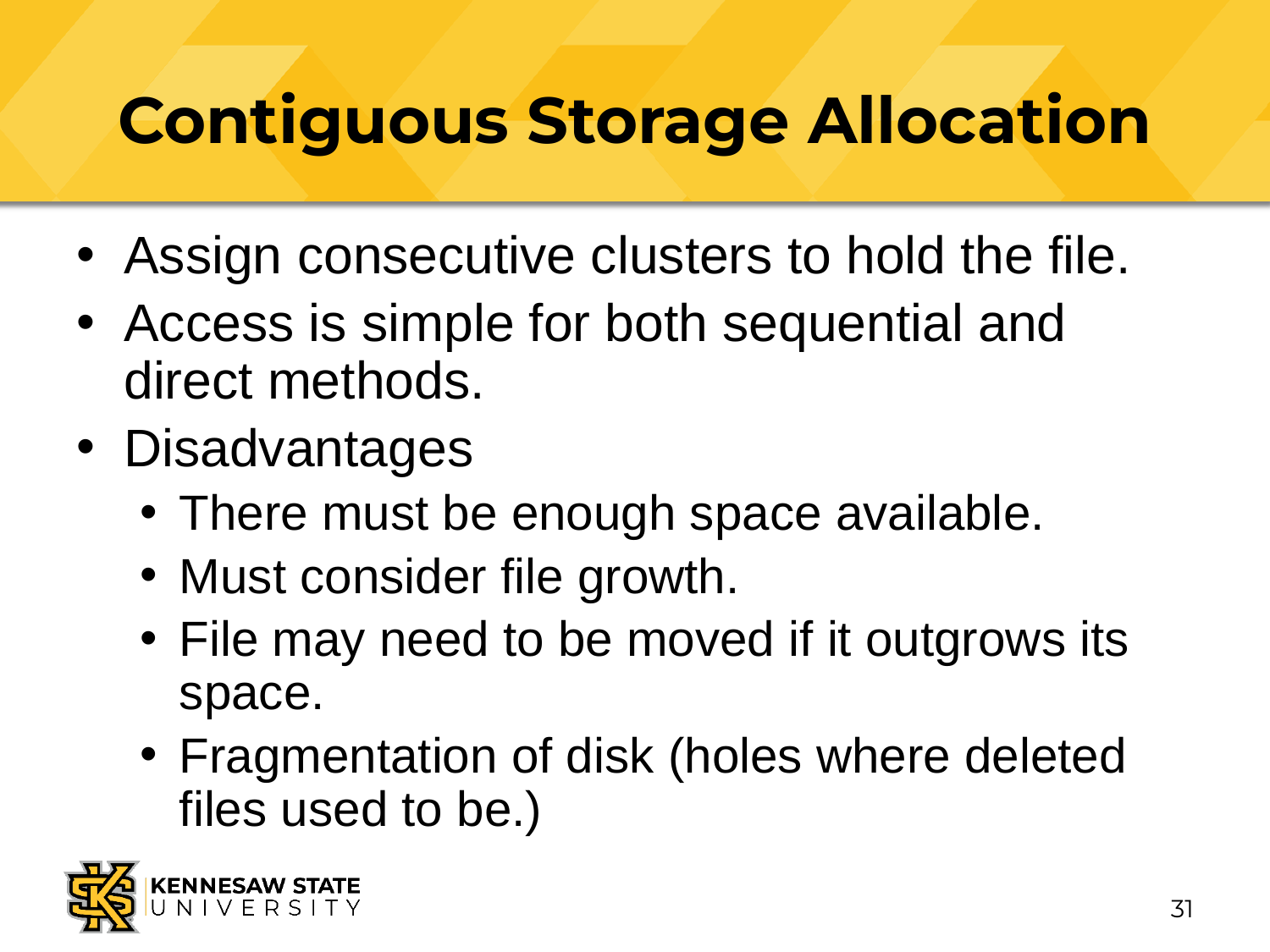

# Contiguous Storage Allocation
Assign consecutive clusters to hold the file.
Access is simple for both sequential and direct methods.
Disadvantages
There must be enough space available.
Must consider file growth.
File may need to be moved if it outgrows its space.
Fragmentation of disk (holes where deleted files used to be.)
31